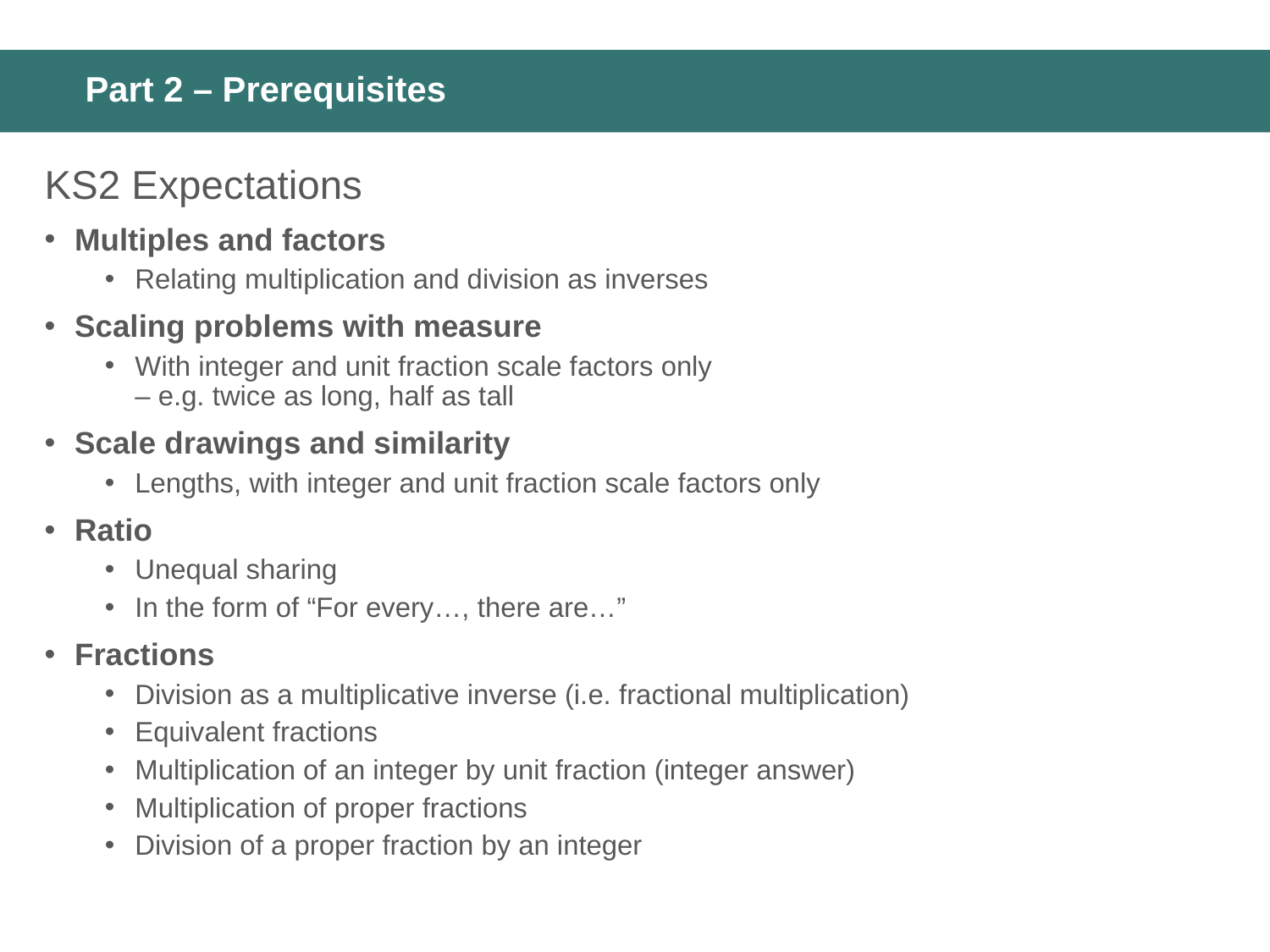

# Part 2 – Prerequisites
KS2 Expectations
Multiples and factors
Relating multiplication and division as inverses
Scaling problems with measure
With integer and unit fraction scale factors only
– e.g. twice as long, half as tall
Scale drawings and similarity
Lengths, with integer and unit fraction scale factors only
Ratio
Unequal sharing
In the form of “For every…, there are…”
Fractions
Division as a multiplicative inverse (i.e. fractional multiplication)
Equivalent fractions
Multiplication of an integer by unit fraction (integer answer)
Multiplication of proper fractions
Division of a proper fraction by an integer